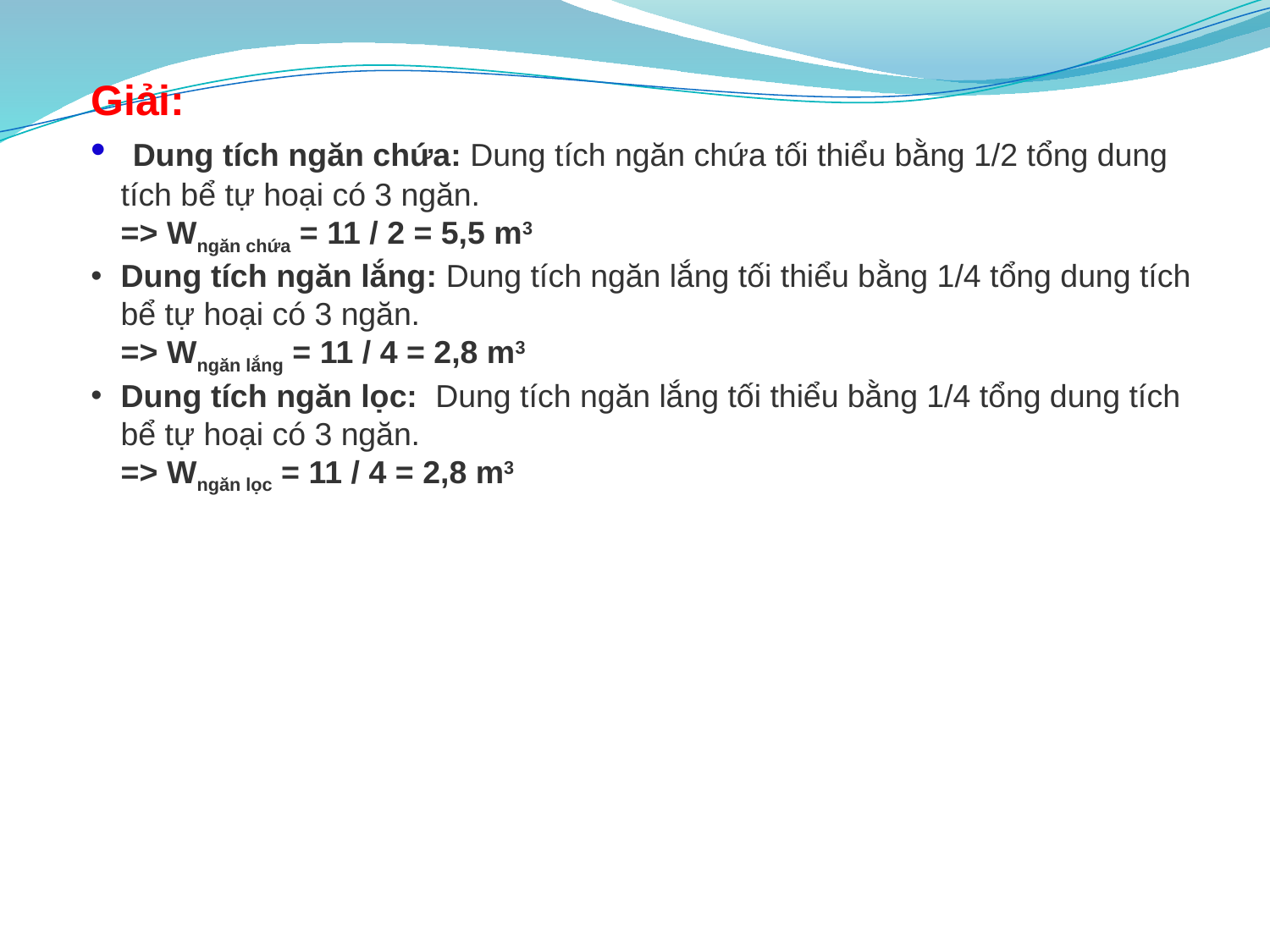

Giải:
 Dung tích ngăn chứa: Dung tích ngăn chứa tối thiểu bằng 1/2 tổng dung tích bể tự hoại có 3 ngăn.
=> Wngăn chứa = 11 / 2 = 5,5 m3
Dung tích ngăn lắng: Dung tích ngăn lắng tối thiểu bằng 1/4 tổng dung tích bể tự hoại có 3 ngăn.
=> Wngăn lắng = 11 / 4 = 2,8 m3
Dung tích ngăn lọc:  Dung tích ngăn lắng tối thiểu bằng 1/4 tổng dung tích bể tự hoại có 3 ngăn.
=> Wngăn lọc = 11 / 4 = 2,8 m3